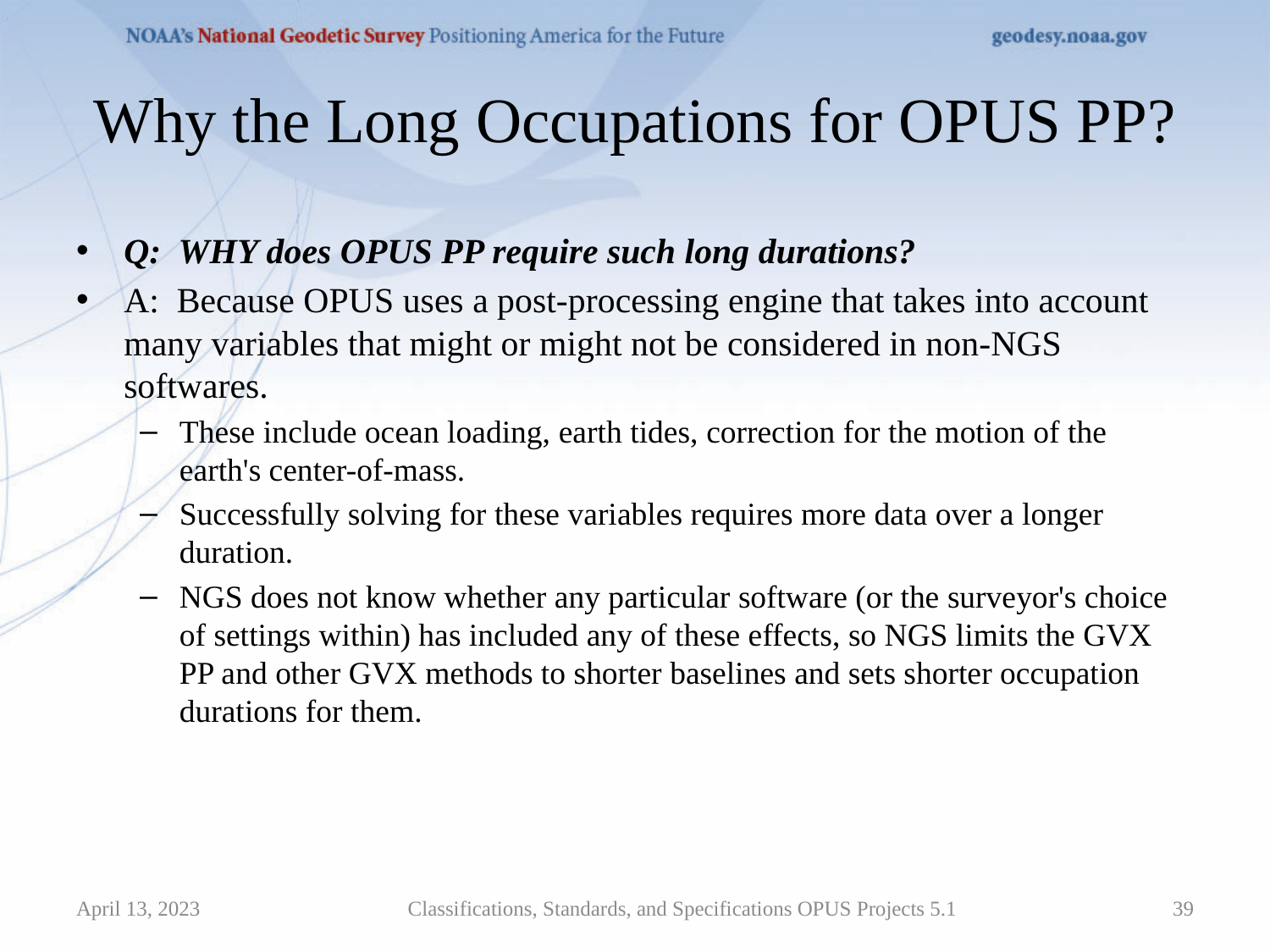

# Why the Long Occupations for OPUS PP?
Q:  WHY does OPUS PP require such long durations?
A:  Because OPUS uses a post-processing engine that takes into account many variables that might or might not be considered in non-NGS softwares.
These include ocean loading, earth tides, correction for the motion of the earth's center-of-mass.
Successfully solving for these variables requires more data over a longer duration.
NGS does not know whether any particular software (or the surveyor's choice of settings within) has included any of these effects, so NGS limits the GVX PP and other GVX methods to shorter baselines and sets shorter occupation durations for them.
April 13, 2023
Classifications, Standards, and Specifications OPUS Projects 5.1
39